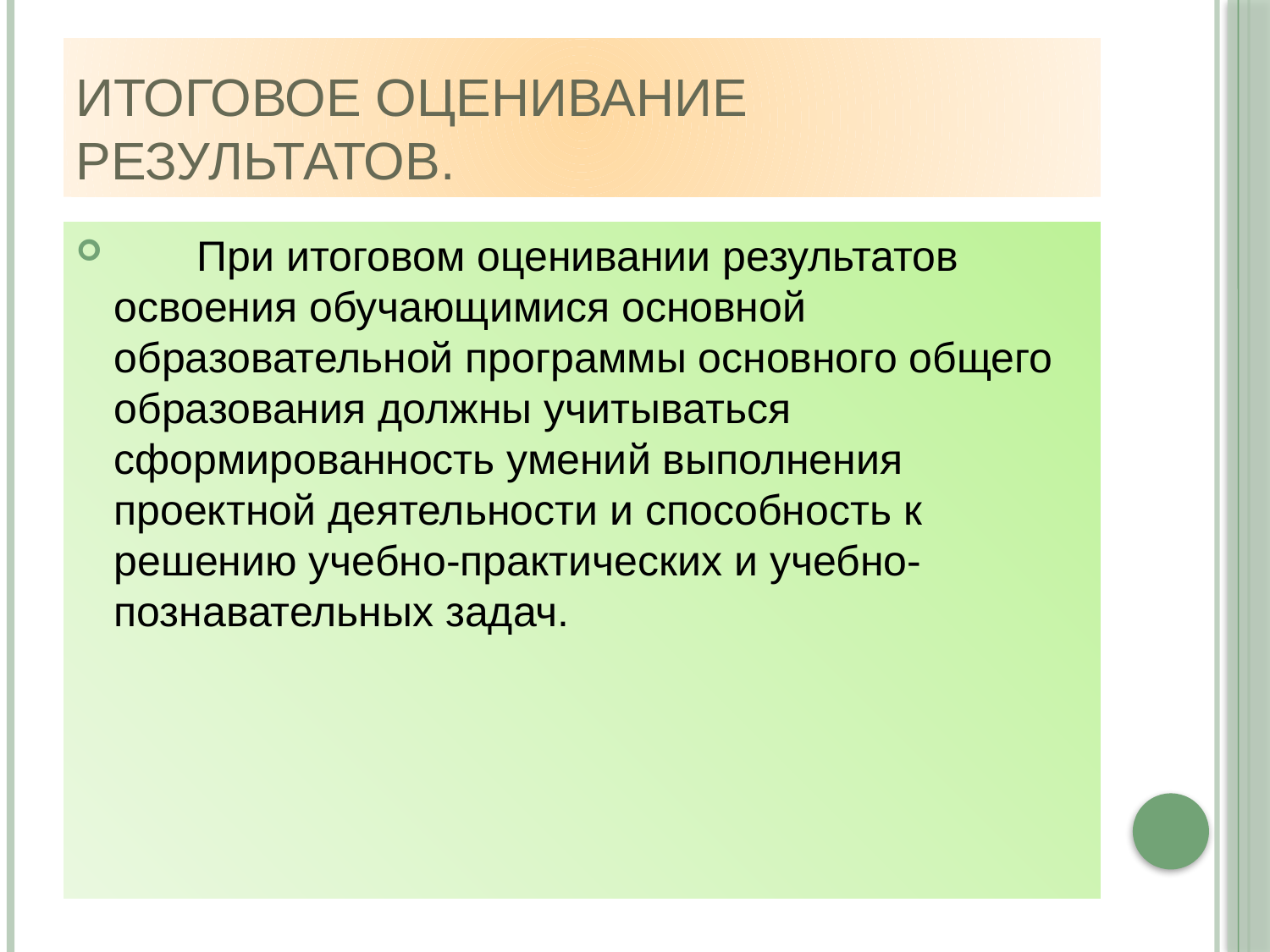

# Итоговое оценивание результатов.
       При итоговом оценивании результатов освоения обучающимися основной образовательной программы основного общего образования должны учитываться сформированность умений выполнения проектной деятельности и способность к решению учебно-практических и учебно-познавательных задач.